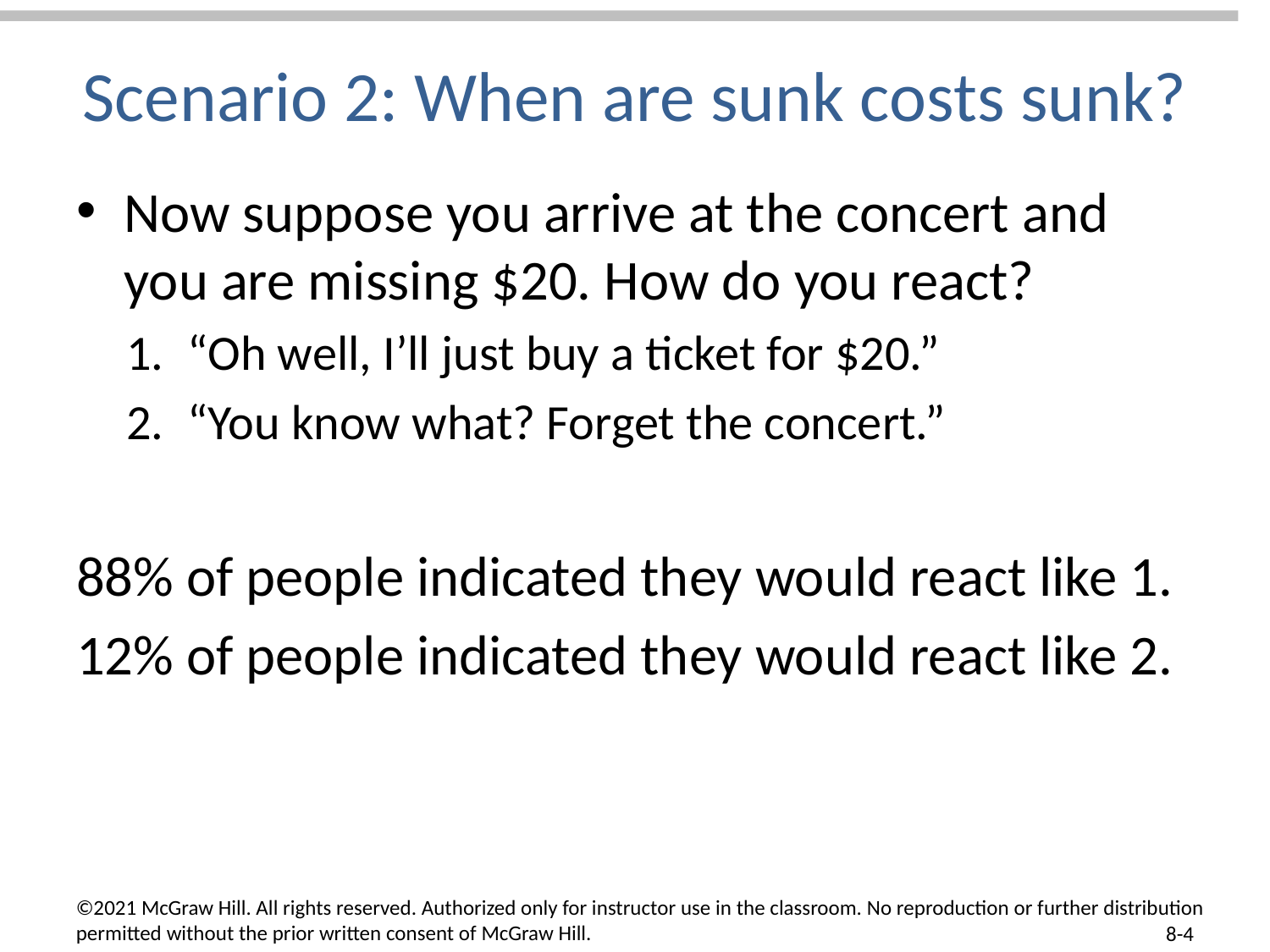

# Scenario 2: When are sunk costs sunk?
Now suppose you arrive at the concert and you are missing $20. How do you react?
“Oh well, I’ll just buy a ticket for $20.”
“You know what? Forget the concert.”

88% of people indicated they would react like 1.
12% of people indicated they would react like 2.